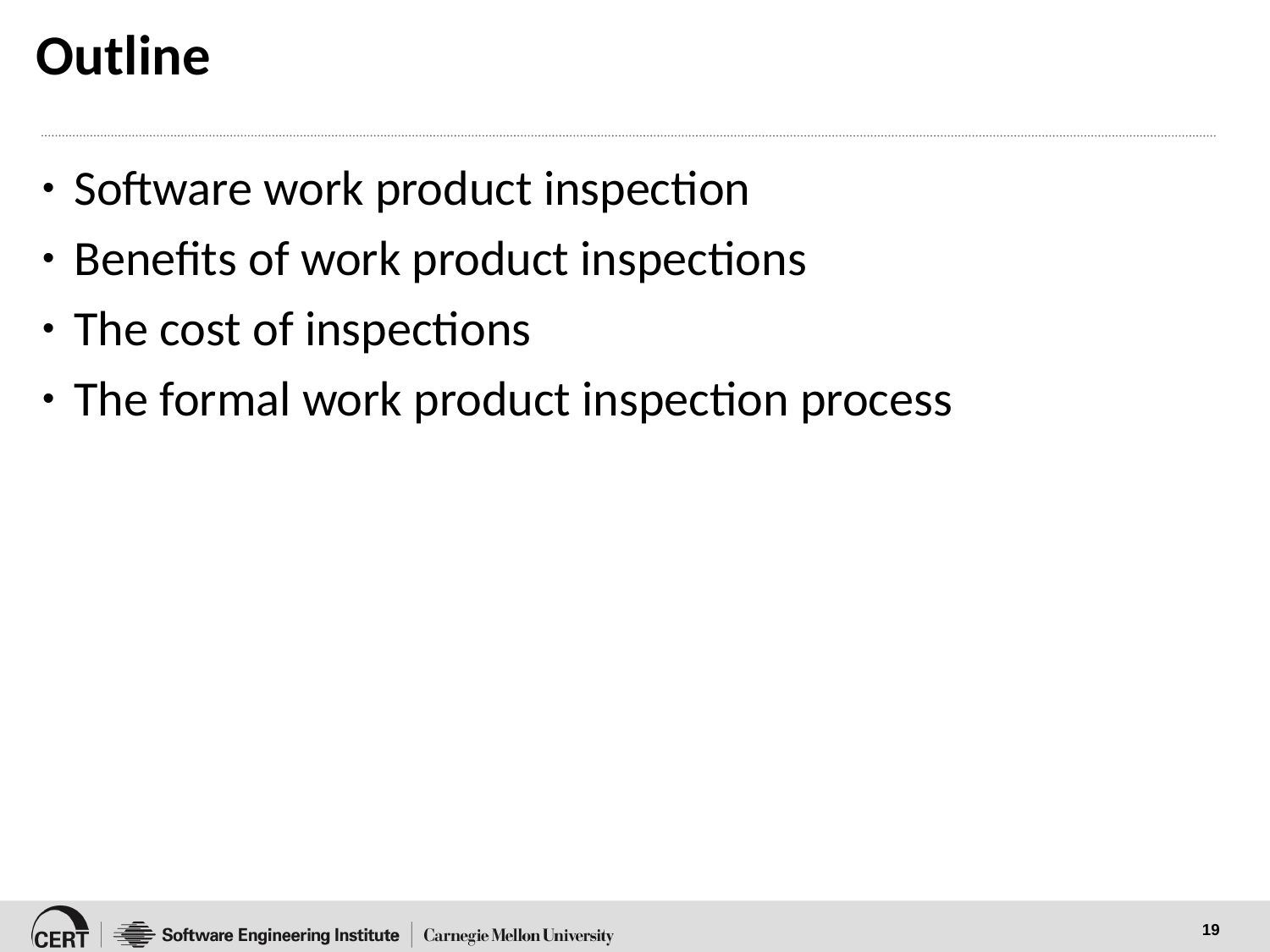

# Outline
Software work product inspection
Benefits of work product inspections
The cost of inspections
The formal work product inspection process